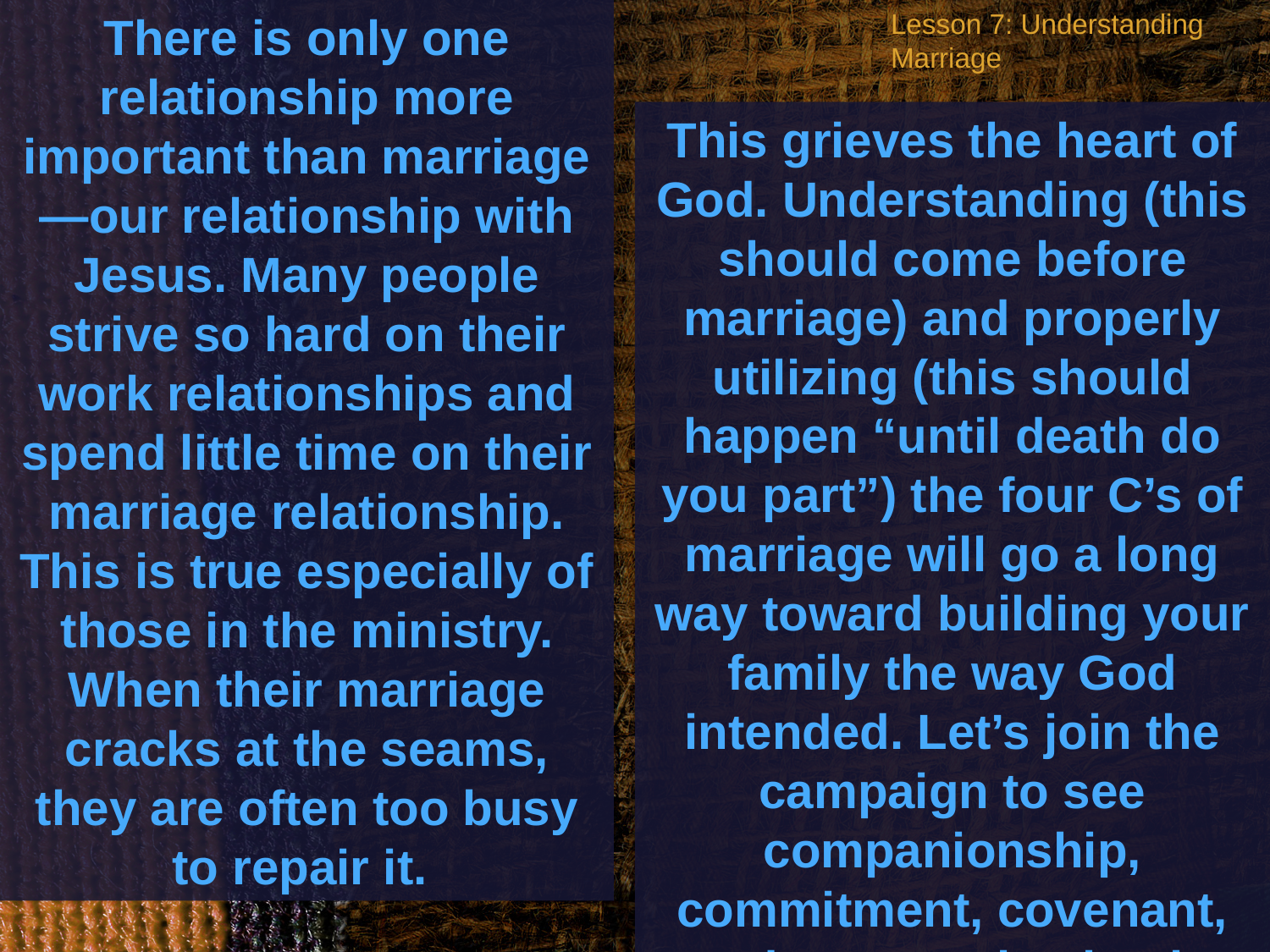

There is only one relationship more important than marriage—our relationship with Jesus. Many people strive so hard on their work relationships and spend little time on their marriage relationship. This is true especially of those in the ministry. When their marriage cracks at the seams, they are often too busy to repair it.
Lesson 7: Understanding Marriage
This grieves the heart of God. Understanding (this should come before marriage) and properly utilizing (this should happen “until death do you part”) the four C’s of marriage will go a long way toward building your family the way God intended. Let’s join the campaign to see companionship, commitment, covenant, and communication in action in marriages everywhere.